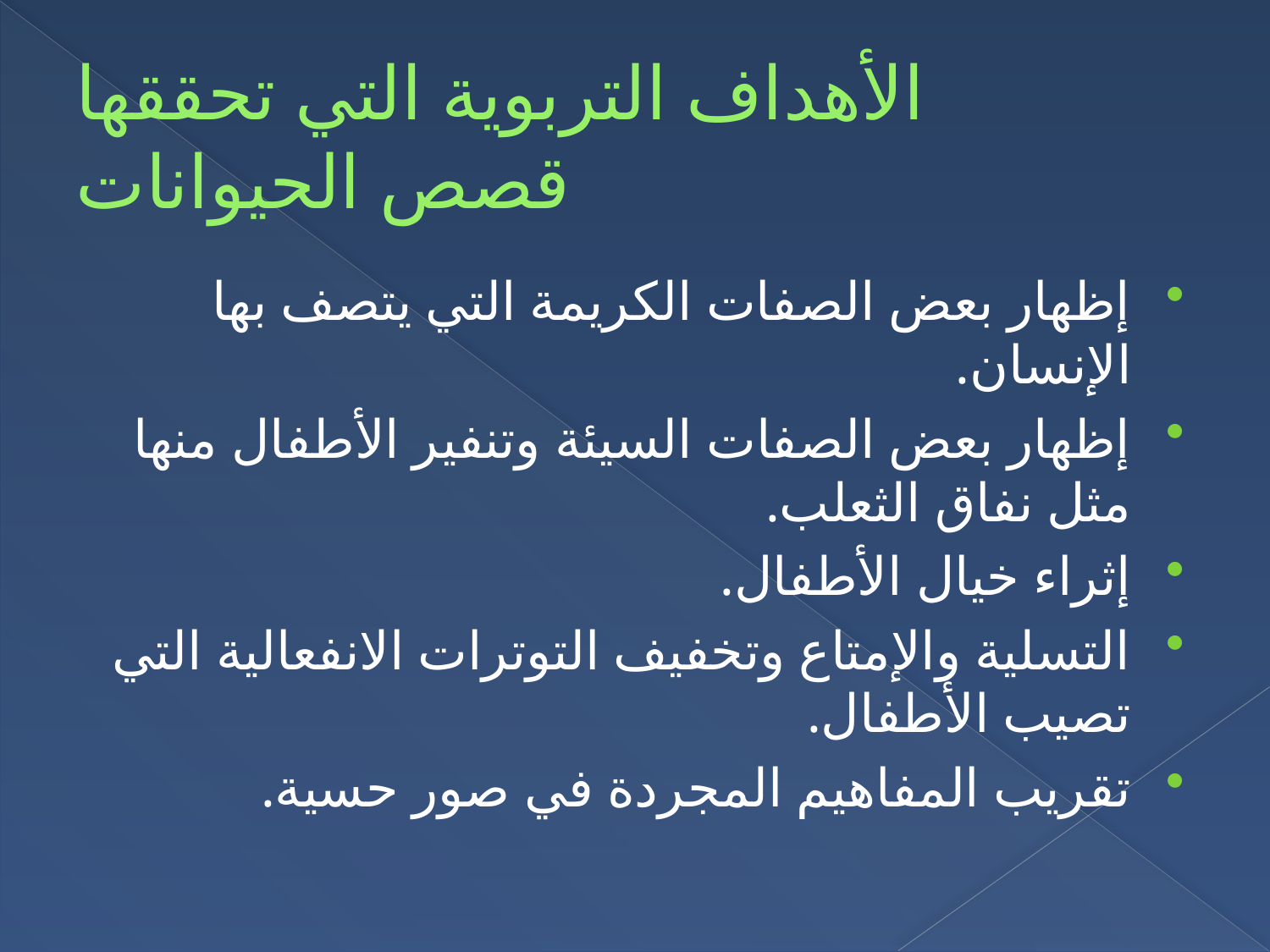

# الأهداف التربوية التي تحققها قصص الحيوانات
إظهار بعض الصفات الكريمة التي يتصف بها الإنسان.
إظهار بعض الصفات السيئة وتنفير الأطفال منها مثل نفاق الثعلب.
إثراء خيال الأطفال.
التسلية والإمتاع وتخفيف التوترات الانفعالية التي تصيب الأطفال.
تقريب المفاهيم المجردة في صور حسية.